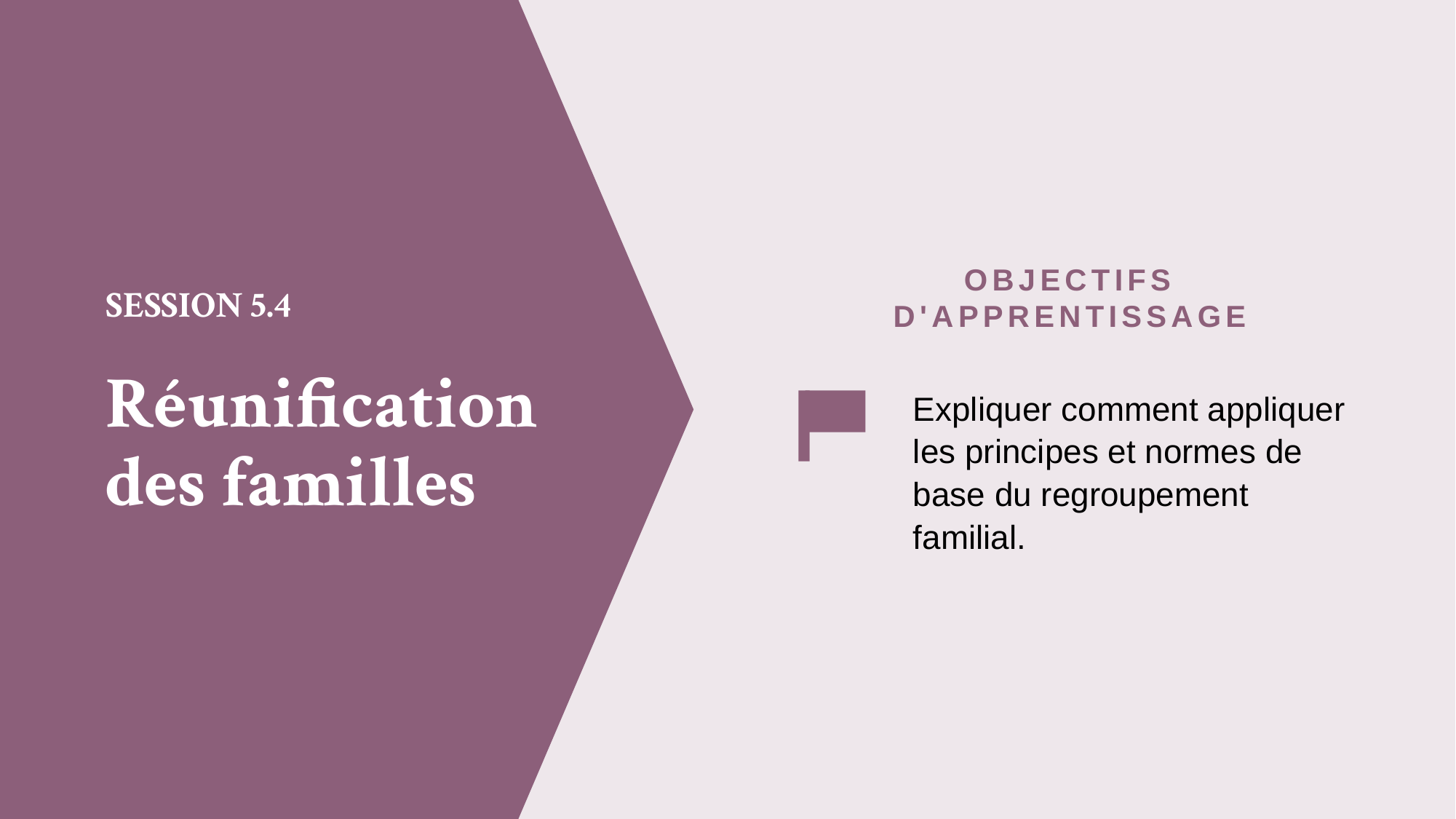

OBJECTIFS D'APPRENTISSAGE
# SESSION 5.4 Réunification des familles
Expliquer comment appliquer les principes et normes de base du regroupement familial.